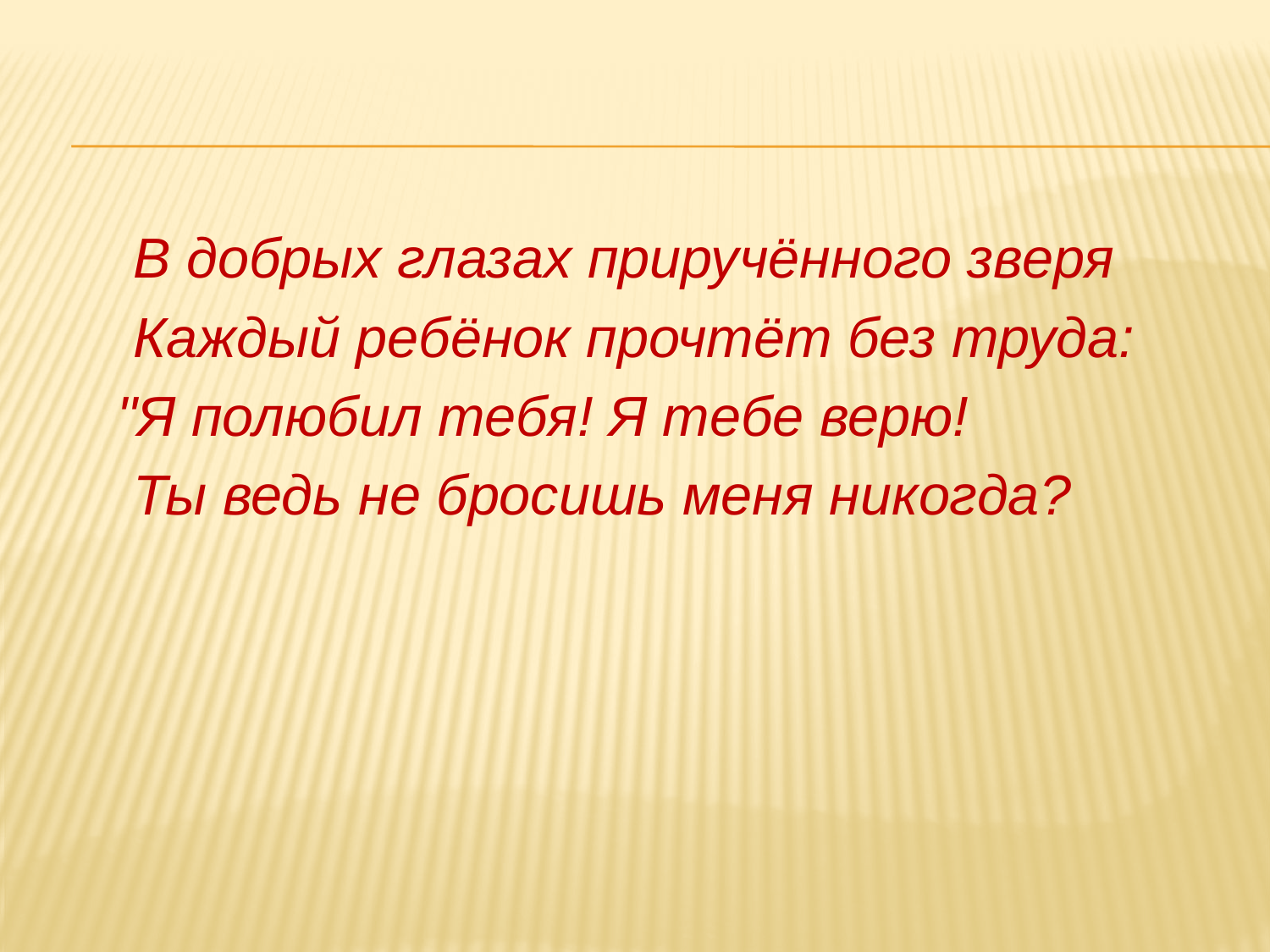

#
     В добрых глазах приручённого зверя
     Каждый ребёнок прочтёт без труда:
    "Я полюбил тебя! Я тебе верю!
     Ты ведь не бросишь меня никогда?